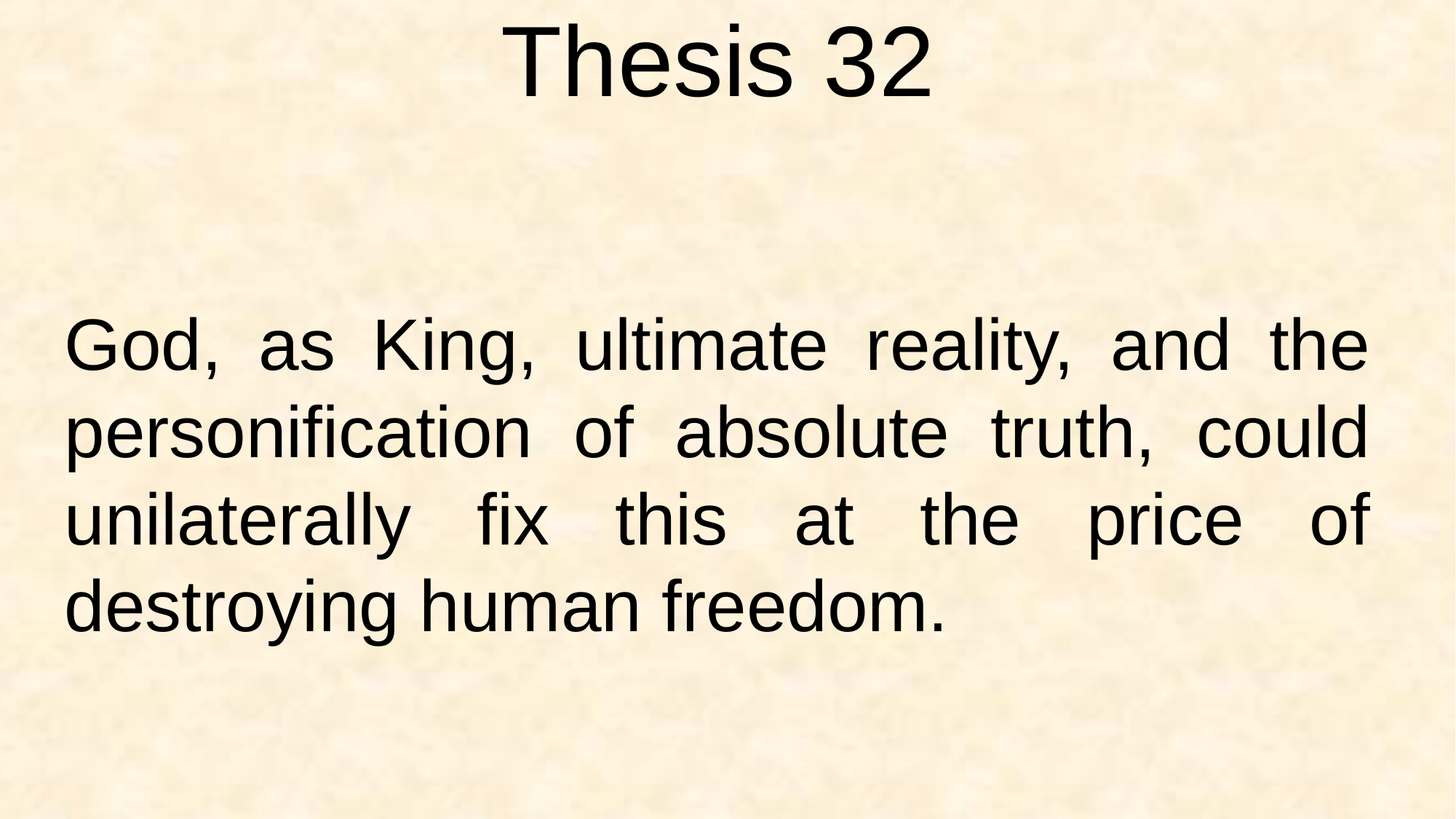

Thesis 32

God, as King, ultimate reality, and the personification of absolute truth, could unilaterally fix this at the price of destroying human freedom.